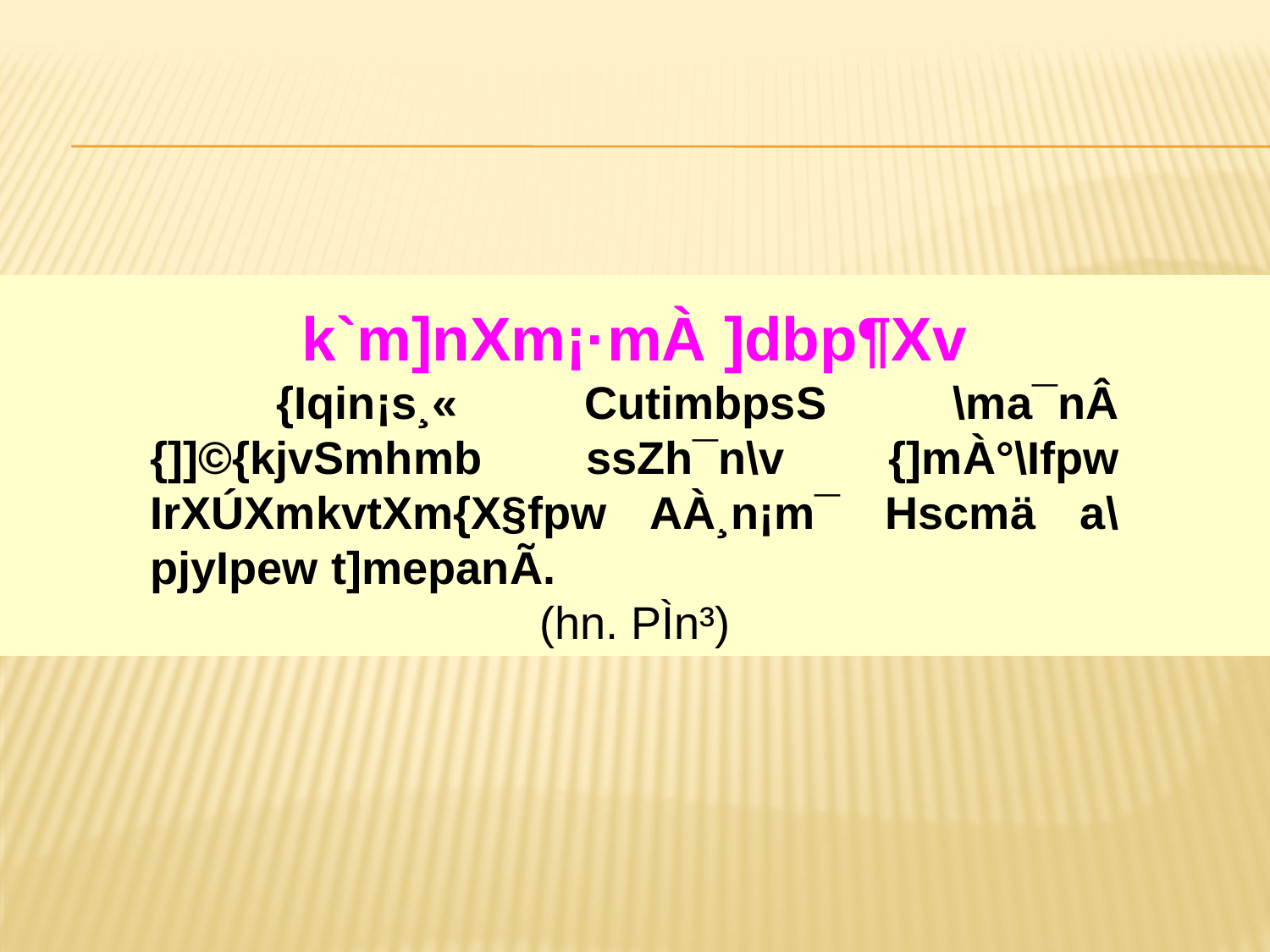

k`m]nXm¡·mÀ ]dbp¶Xv
 {Iqin¡s¸« CutimbpsS \ma¯nÂ {]]©{kjvSmhmb ssZh¯n\v {]mÀ°\Ifpw IrXÚXmkvtXm{X§fpw AÀ¸n¡m¯ Hscmä a\pjyIpew t]mepanÃ.
(hn. PÌn³)